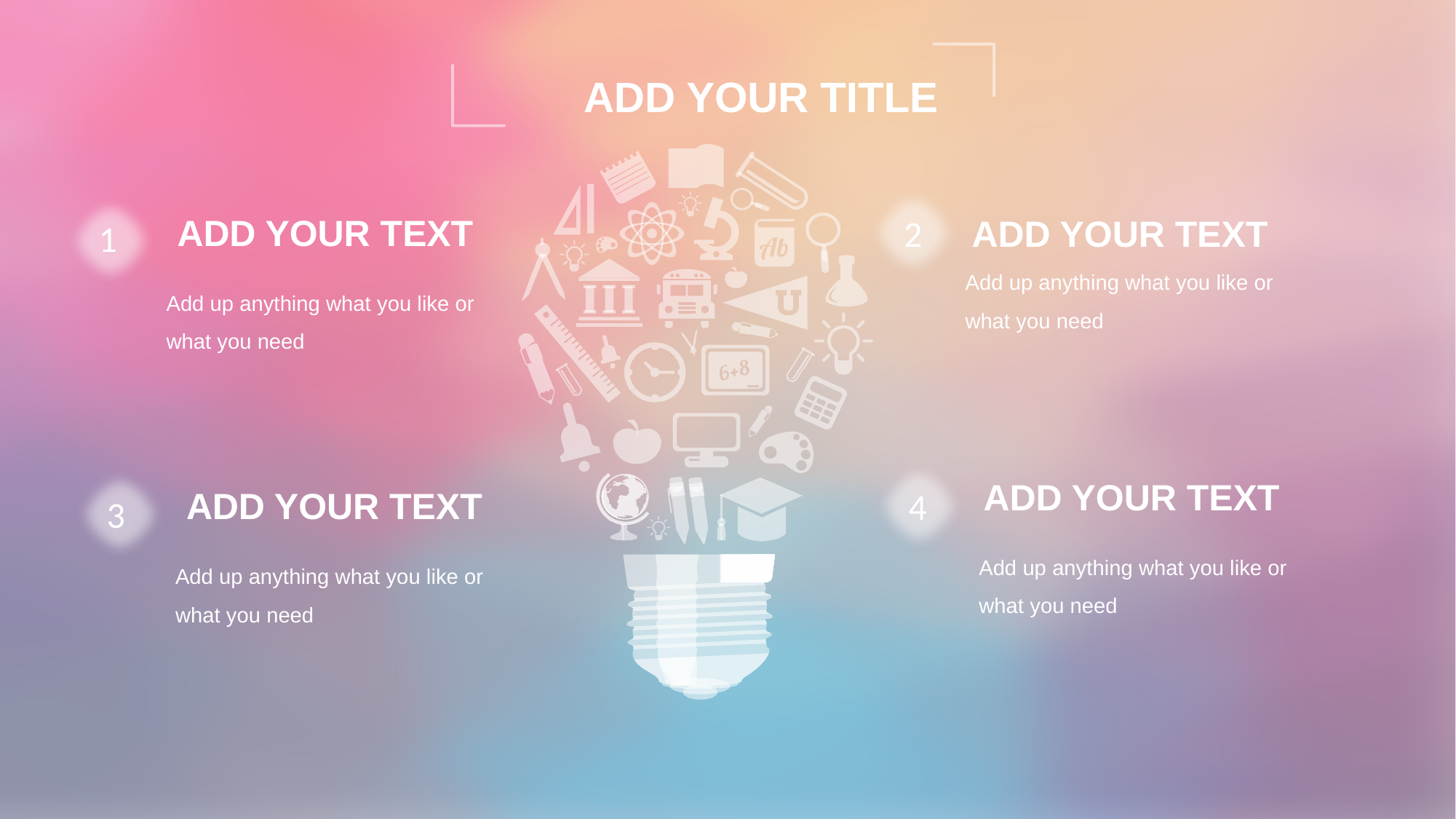

ADD YOUR TITLE

ADD YOUR TEXT
2
ADD YOUR TEXT
1
Add up anything what you like or what you need
Add up anything what you like or what you need

ADD YOUR TEXT
ADD YOUR TEXT
4
3
Add up anything what you like or what you need
Add up anything what you like or what you need